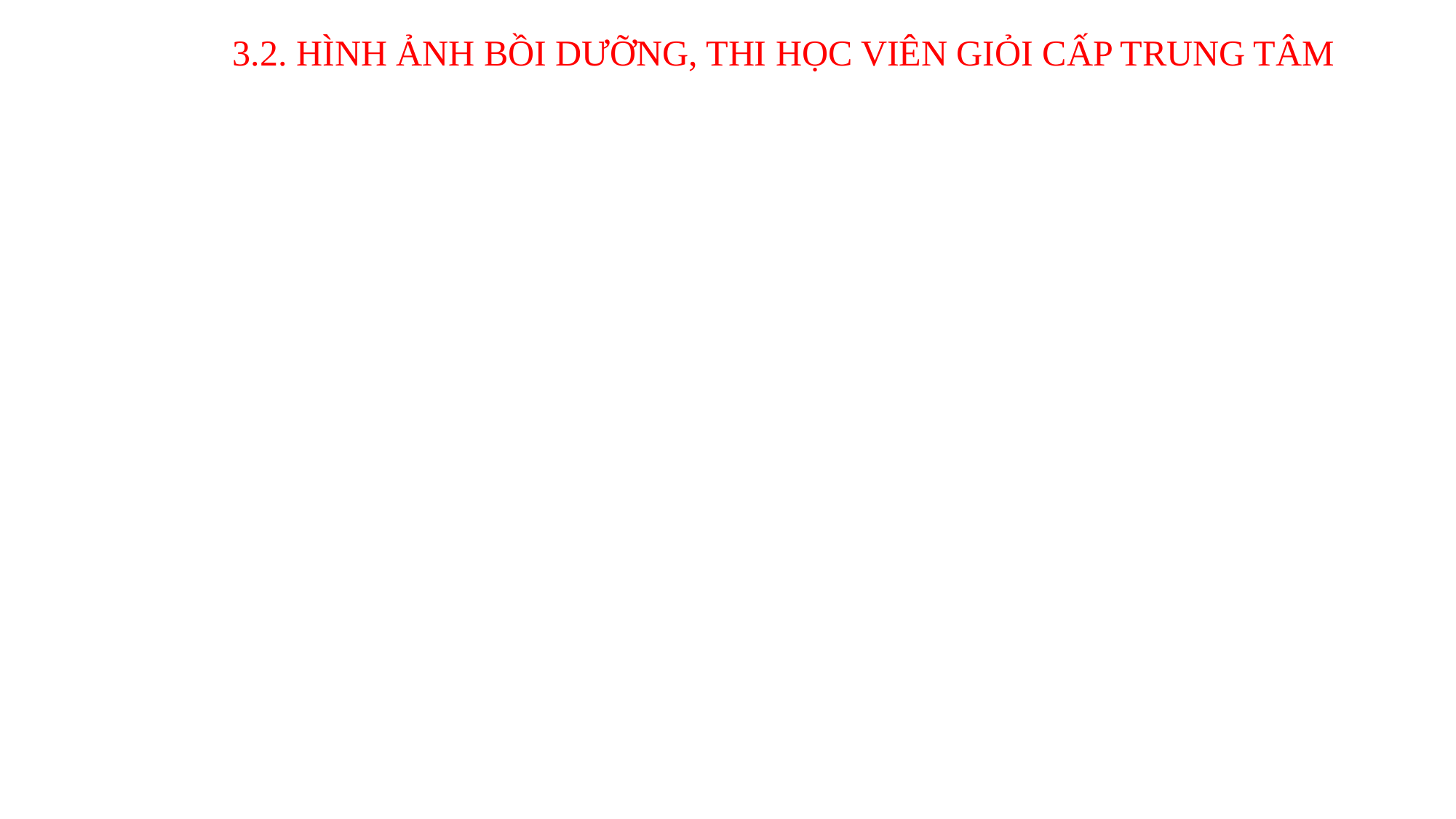

3.2. HÌNH ẢNH BỒI DƯỠNG, THI HỌC VIÊN GIỎI CẤP TRUNG TÂM